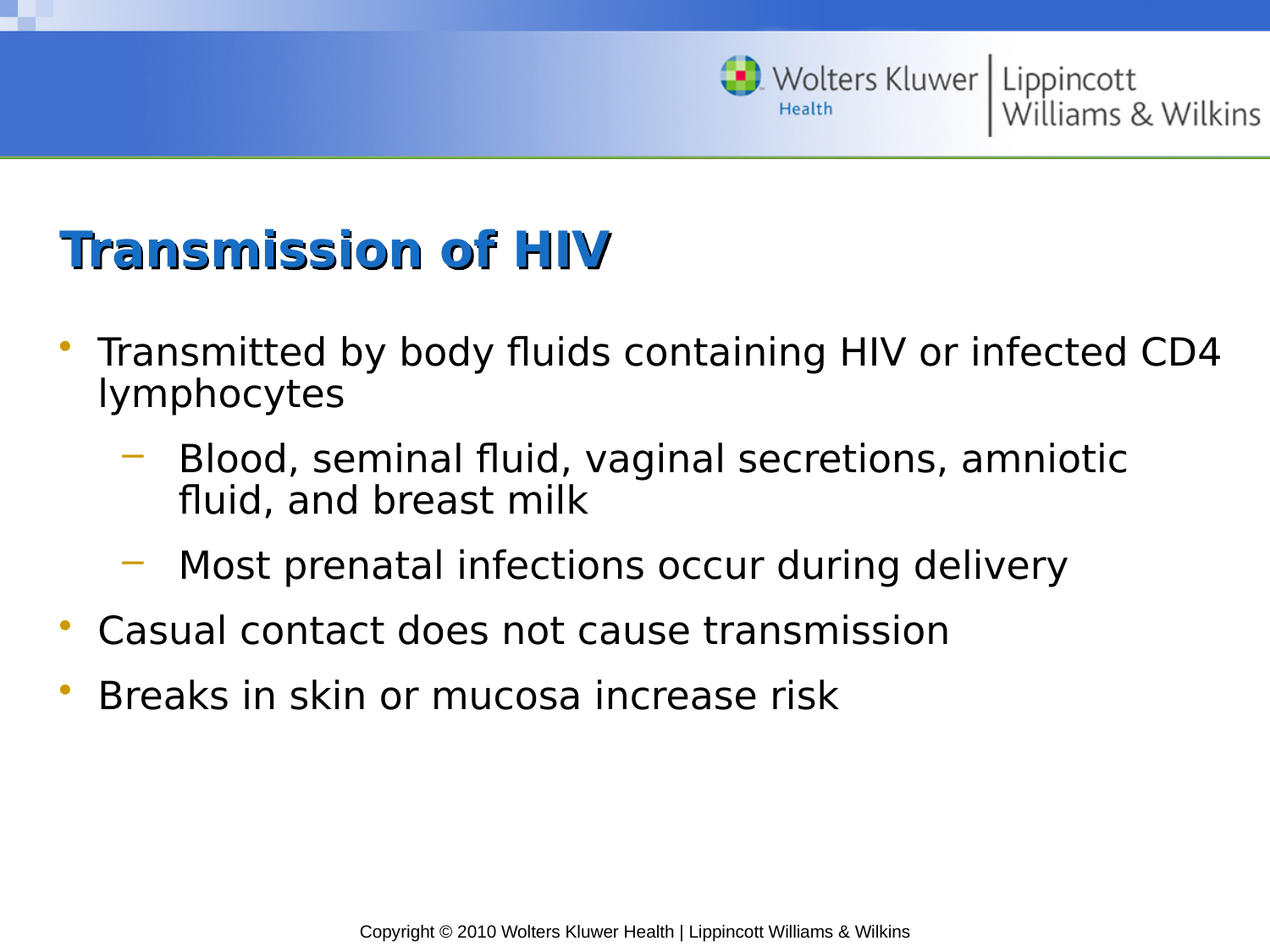

# Transmission of HIV
Transmitted by body fluids containing HIV or infected CD4 lymphocytes
Blood, seminal fluid, vaginal secretions, amniotic fluid, and breast milk
Most prenatal infections occur during delivery
Casual contact does not cause transmission
Breaks in skin or mucosa increase risk